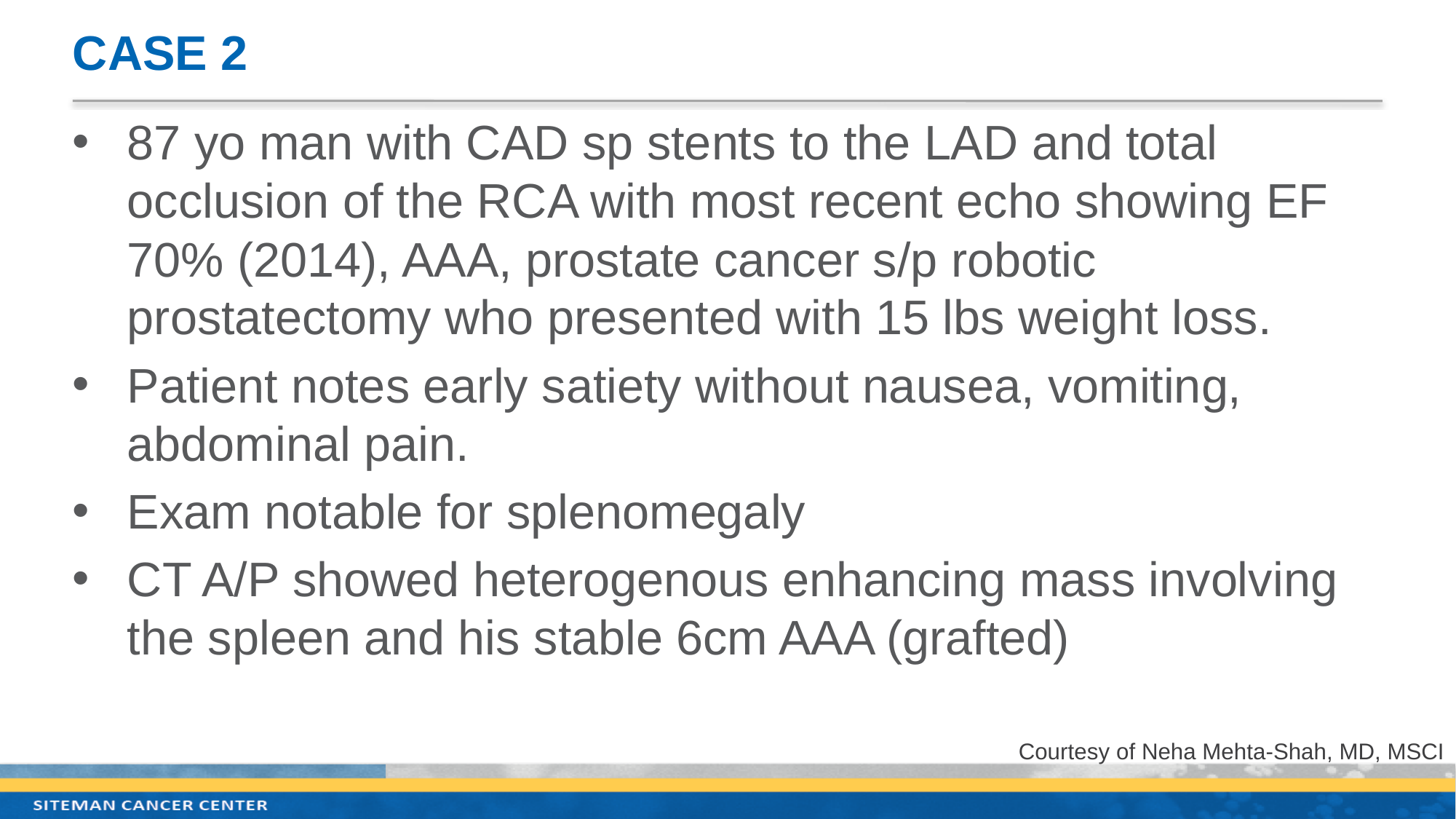

# CASE 2
87 yo man with CAD sp stents to the LAD and total occlusion of the RCA with most recent echo showing EF 70% (2014), AAA, prostate cancer s/p robotic prostatectomy who presented with 15 lbs weight loss.
Patient notes early satiety without nausea, vomiting, abdominal pain.
Exam notable for splenomegaly
CT A/P showed heterogenous enhancing mass involving the spleen and his stable 6cm AAA (grafted)
Courtesy of Neha Mehta-Shah, MD, MSCI